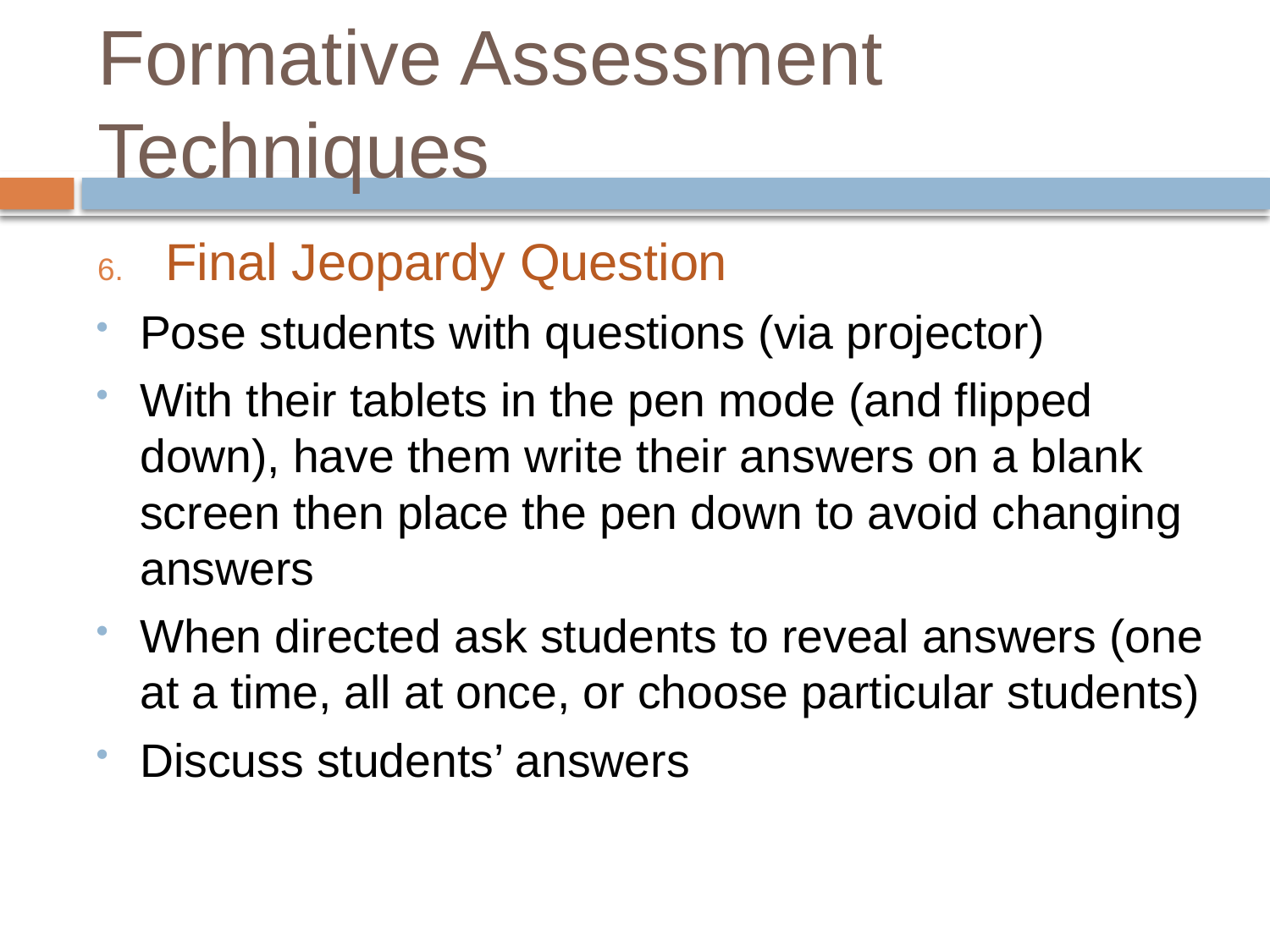

# Formative Assessment Techniques
Final Jeopardy Question
Pose students with questions (via projector)
With their tablets in the pen mode (and flipped down), have them write their answers on a blank screen then place the pen down to avoid changing answers
When directed ask students to reveal answers (one at a time, all at once, or choose particular students)
Discuss students’ answers